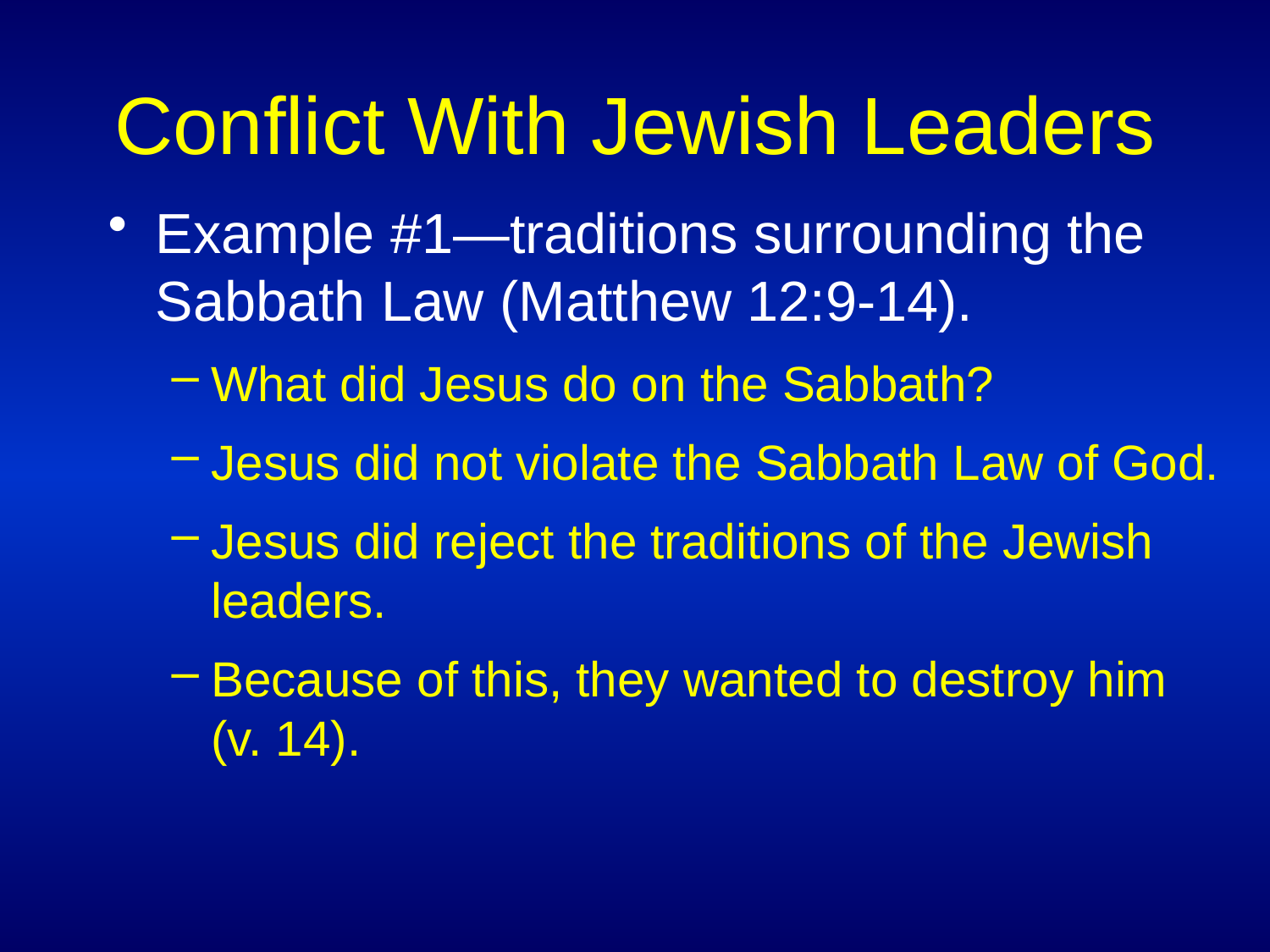

# Conflict With Jewish Leaders
Example #1—traditions surrounding the Sabbath Law (Matthew 12:9-14).
What did Jesus do on the Sabbath?
Jesus did not violate the Sabbath Law of God.
Jesus did reject the traditions of the Jewish leaders.
Because of this, they wanted to destroy him (v. 14).